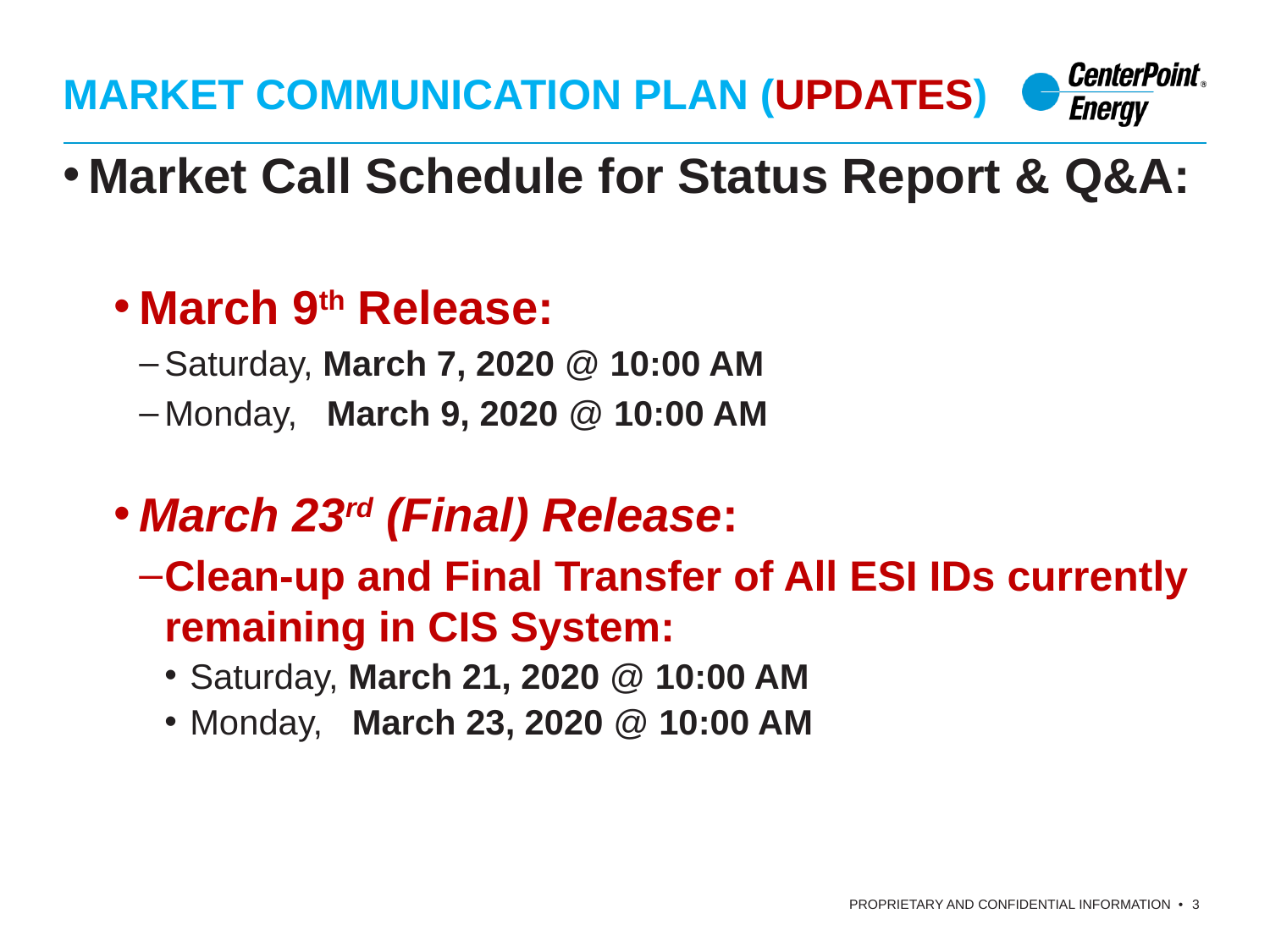

# MARKET COMMUNICATION PLAN (UPDATES)
Market Call Schedule for Status Report & Q&A:

March 9th Release:
Saturday, March 7, 2020 @ 10:00 AM
Monday,   March 9, 2020 @ 10:00 AM

March 23rd (Final) Release:
Clean-up and Final Transfer of All ESI IDs currently remaining in CIS System:
Saturday, March 21, 2020 @ 10:00 AM
Monday,   March 23, 2020 @ 10:00 AM

3